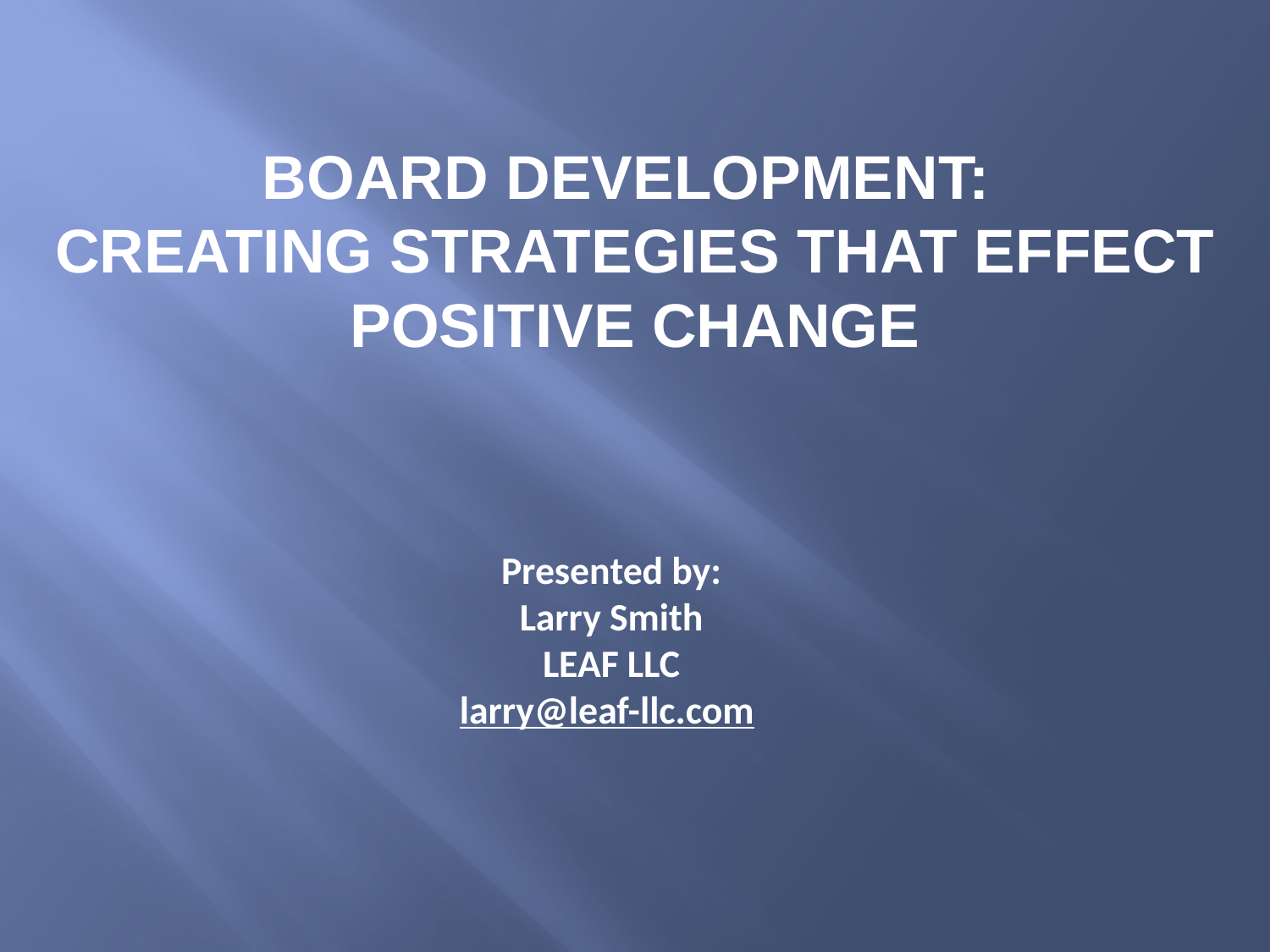

# Board development: creating strategies that effect positive change
Presented by:
Larry Smith
LEAF LLC
larry@leaf-llc.com